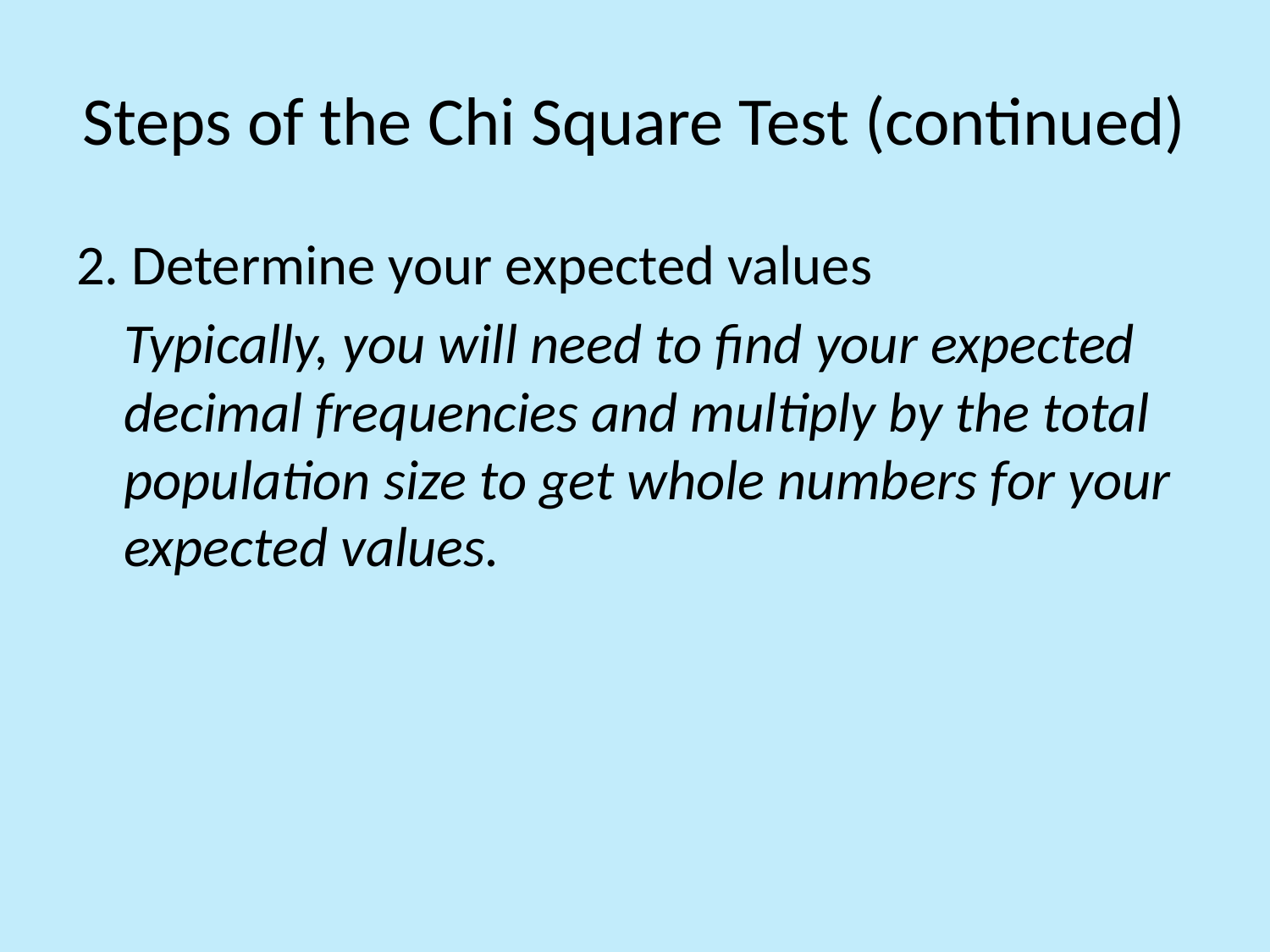

# Steps of the Chi Square Test (continued)
2. Determine your expected values
	Typically, you will need to find your expected decimal frequencies and multiply by the total population size to get whole numbers for your expected values.